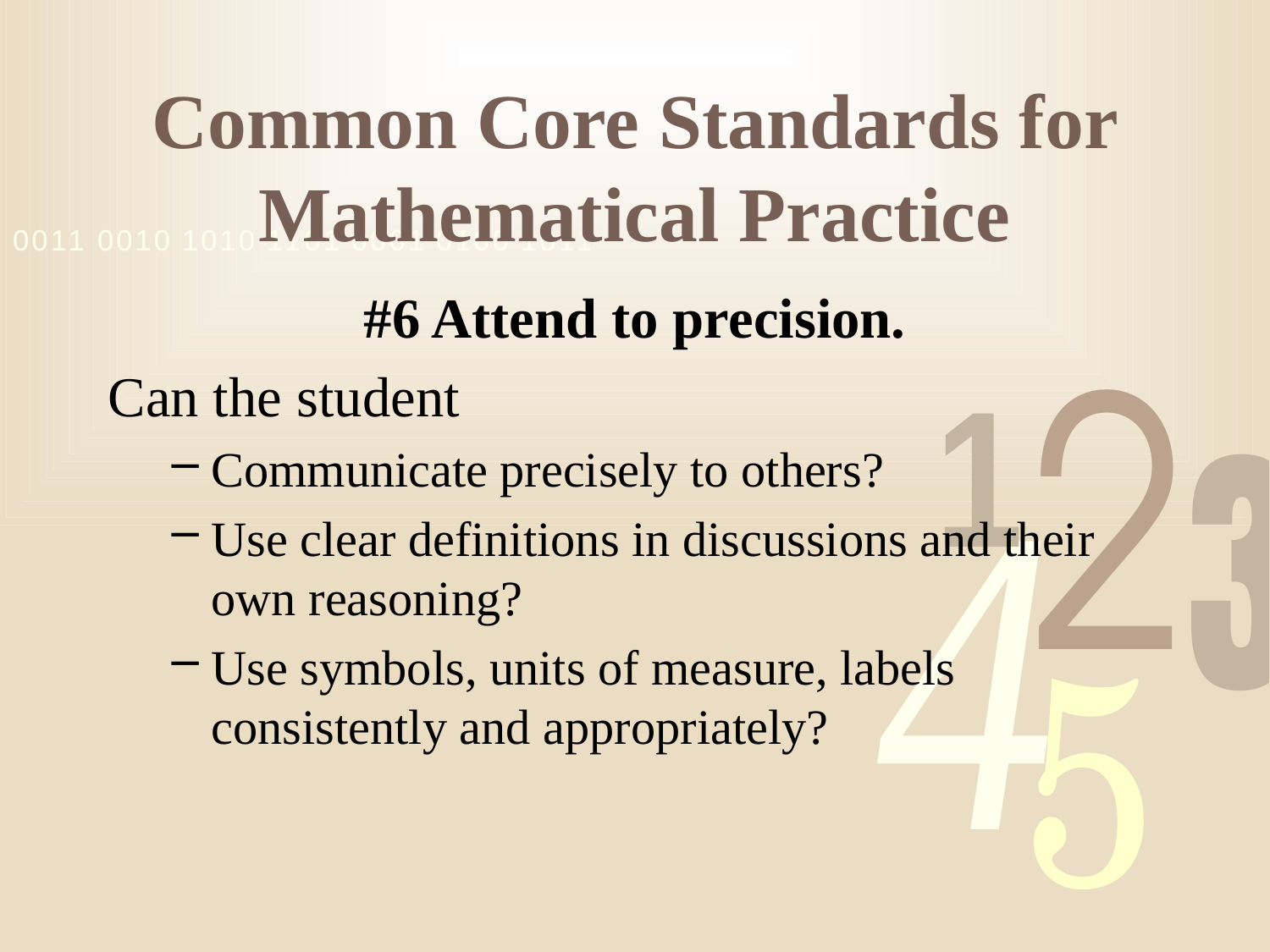

# Common Core Standards for Mathematical Practice
#6 Attend to precision.
Can the student
Communicate precisely to others?
Use clear definitions in discussions and their own reasoning?
Use symbols, units of measure, labels consistently and appropriately?